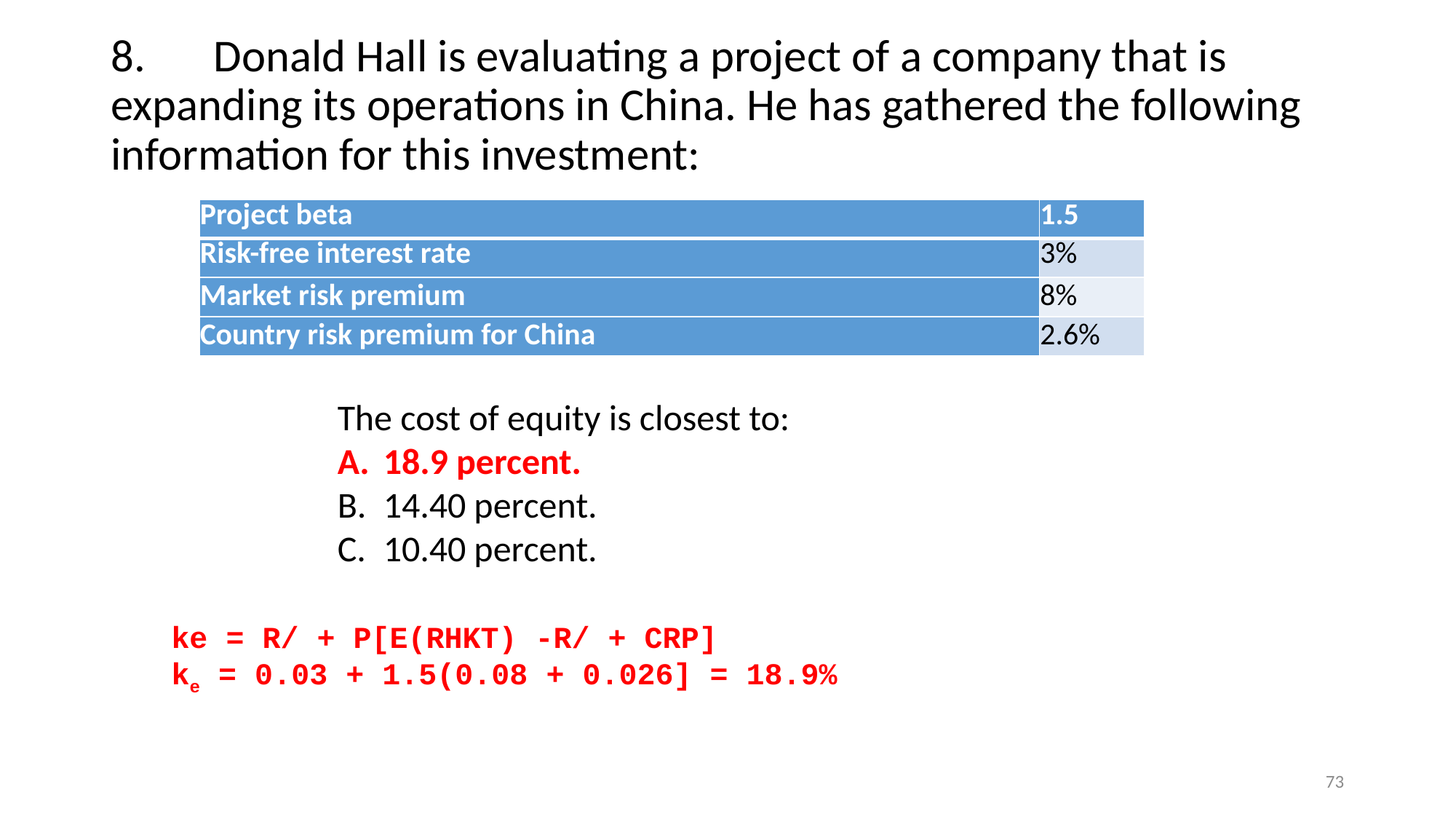

# 8.	Donald Hall is evaluating a project of a company that is expanding its operations in China. He has gathered the following information for this investment:
| Project beta | 1.5 |
| --- | --- |
| Risk-free interest rate | 3% |
| Market risk premium | 8% |
| Country risk premium for China | 2.6% |
The cost of equity is closest to:
A.	18.9 percent.
B.	14.40 percent.
C.	10.40 percent.
ke = R/ + P[E(Rhkt) -R/ + CRP]
ke = 0.03 + 1.5(0.08 + 0.026] = 18.9%
73